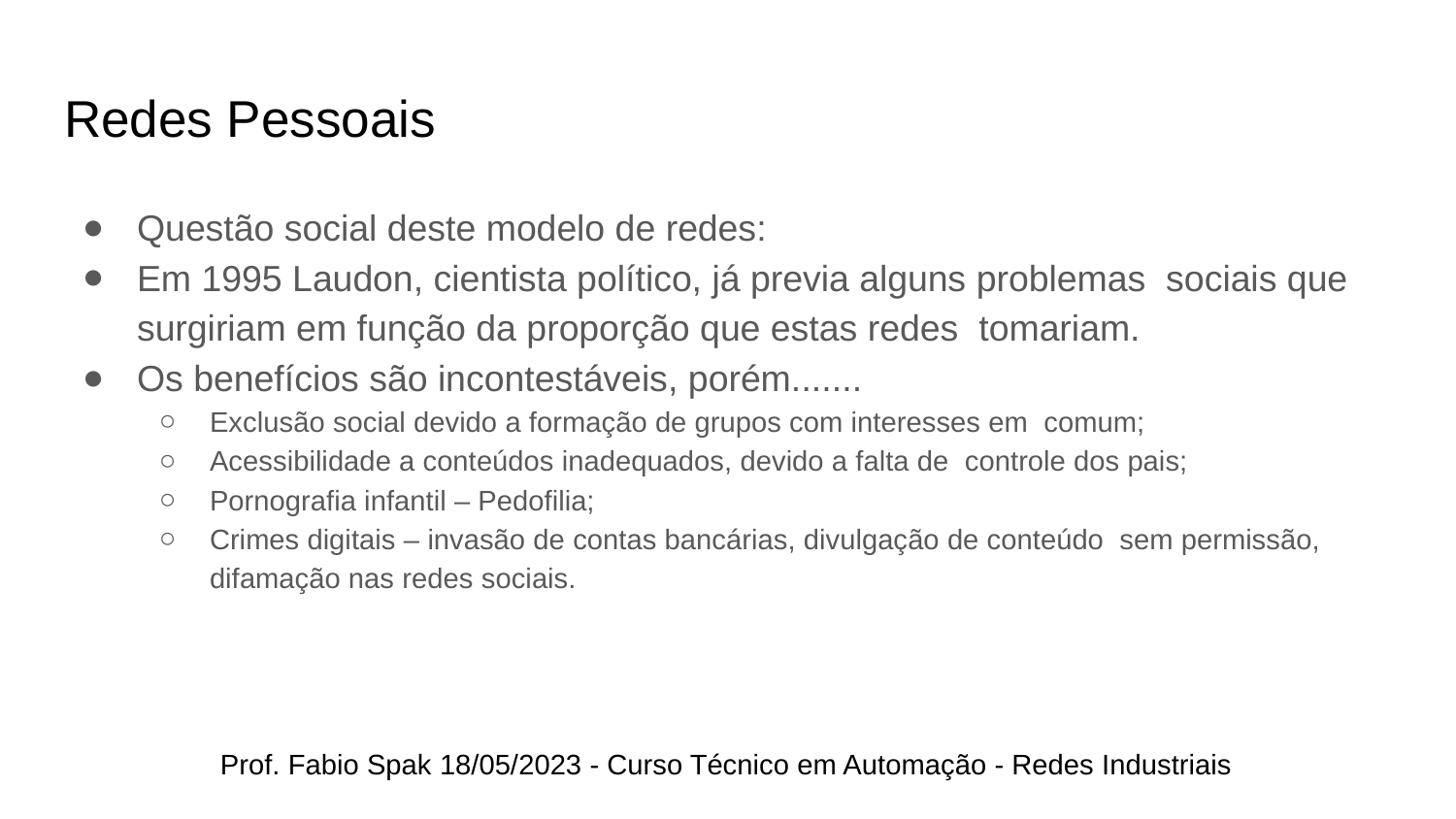

# Redes Pessoais

Questão social deste modelo de redes:
Em 1995 Laudon, cientista político, já previa alguns problemas  sociais que surgiriam em função da proporção que estas redes  tomariam.
Os benefícios são incontestáveis, porém.......
Exclusão social devido a formação de grupos com interesses em  comum;
Acessibilidade a conteúdos inadequados, devido a falta de  controle dos pais;
Pornografia infantil – Pedofilia;
Crimes digitais – invasão de contas bancárias, divulgação de conteúdo  sem permissão, difamação nas redes sociais.

Prof. Fabio Spak 18/05/2023 - Curso Técnico em Automação - Redes Industriais